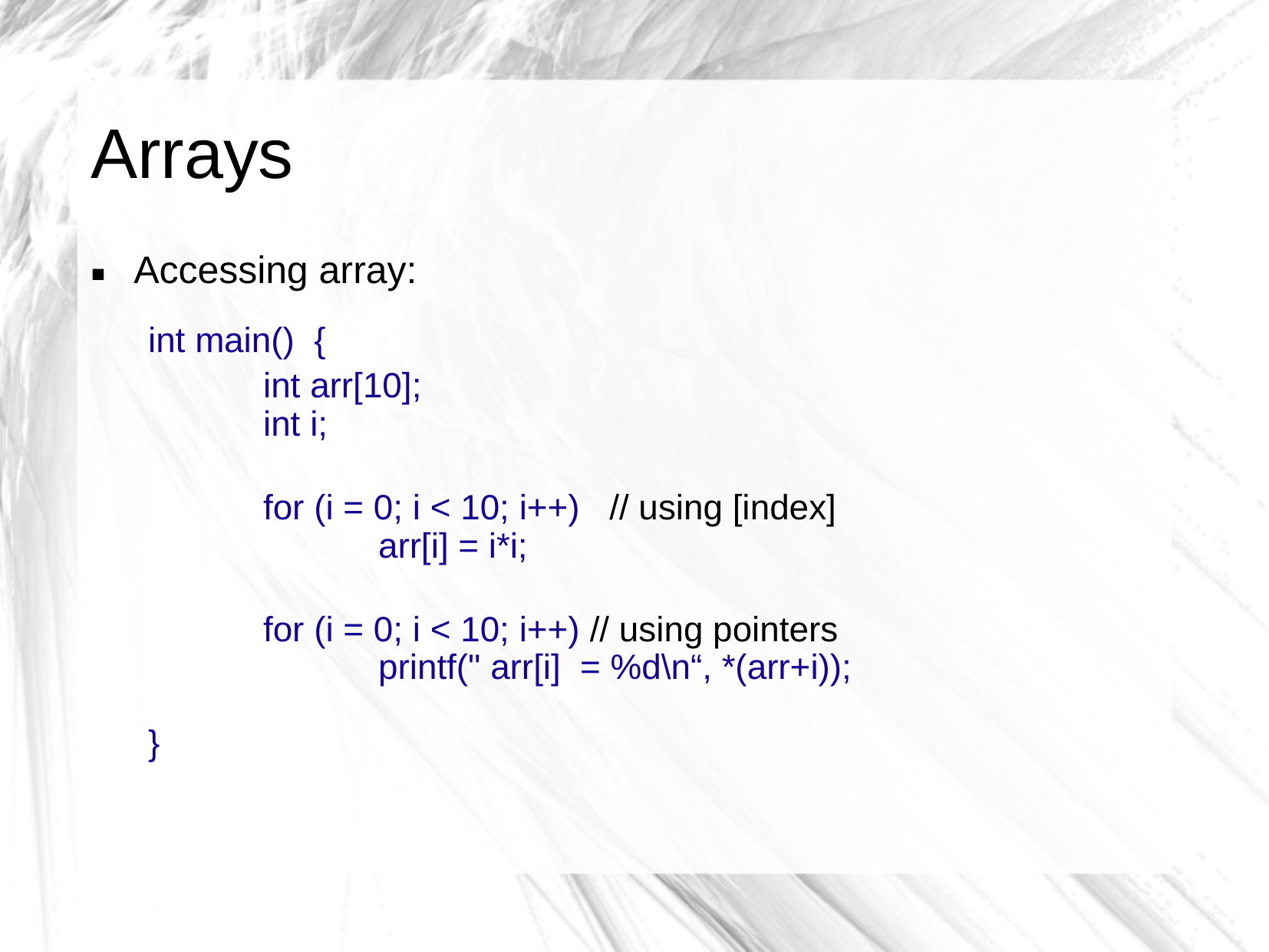

Arrays
Accessing array:
int main()  {
	int arr[10];
	int i;
	for (i = 0; i < 10; i++)   // using [index]
		arr[i] = i*i;
	for (i = 0; i < 10; i++) // using pointers
		printf(" arr[i]  = %d\n“, *(arr+i));
}